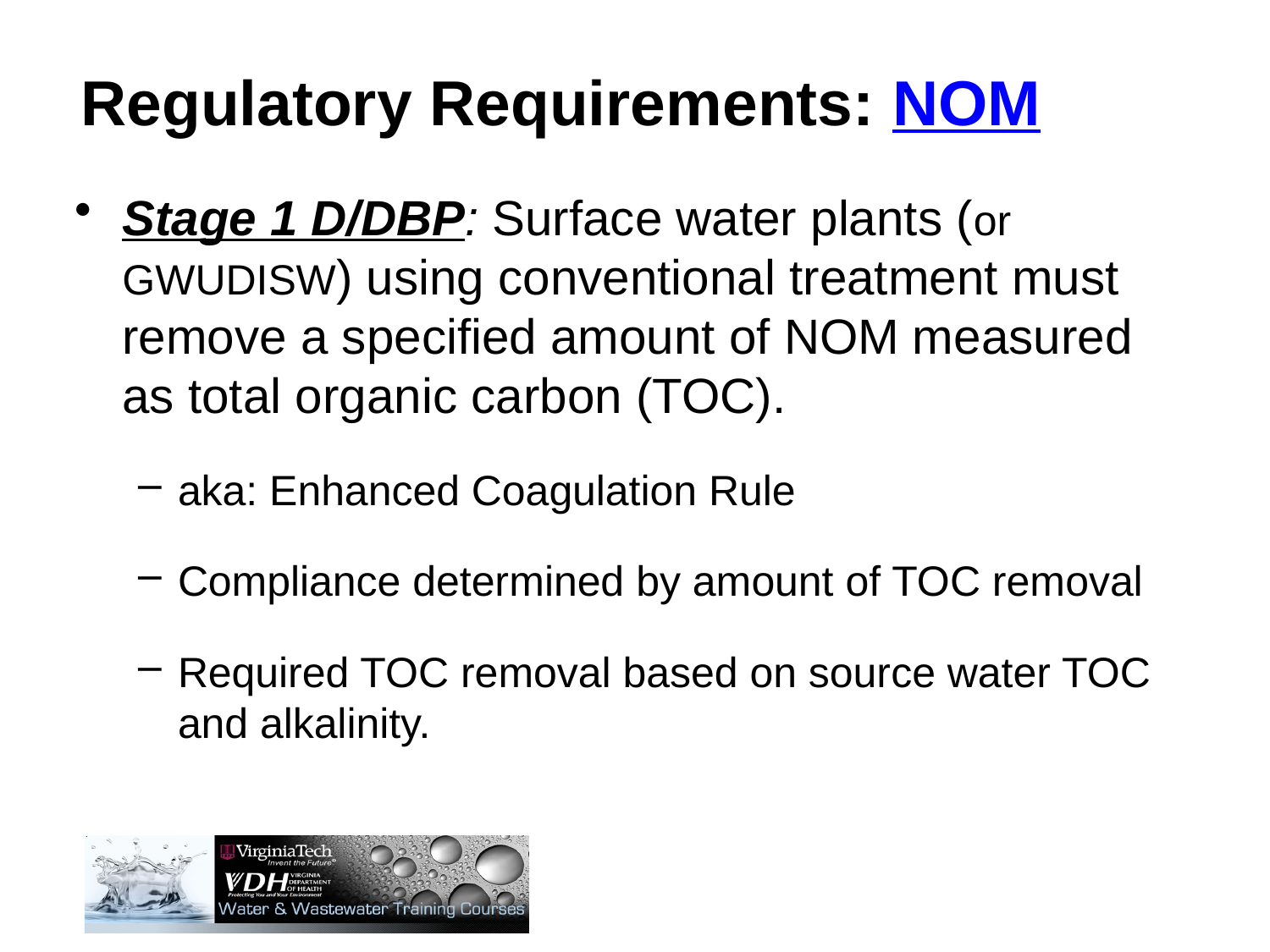

# Regulatory Requirements: NOM
Stage 1 D/DBP: Surface water plants (or GWUDISW) using conventional treatment must remove a specified amount of NOM measured as total organic carbon (TOC).
aka: Enhanced Coagulation Rule
Compliance determined by amount of TOC removal
Required TOC removal based on source water TOC and alkalinity.